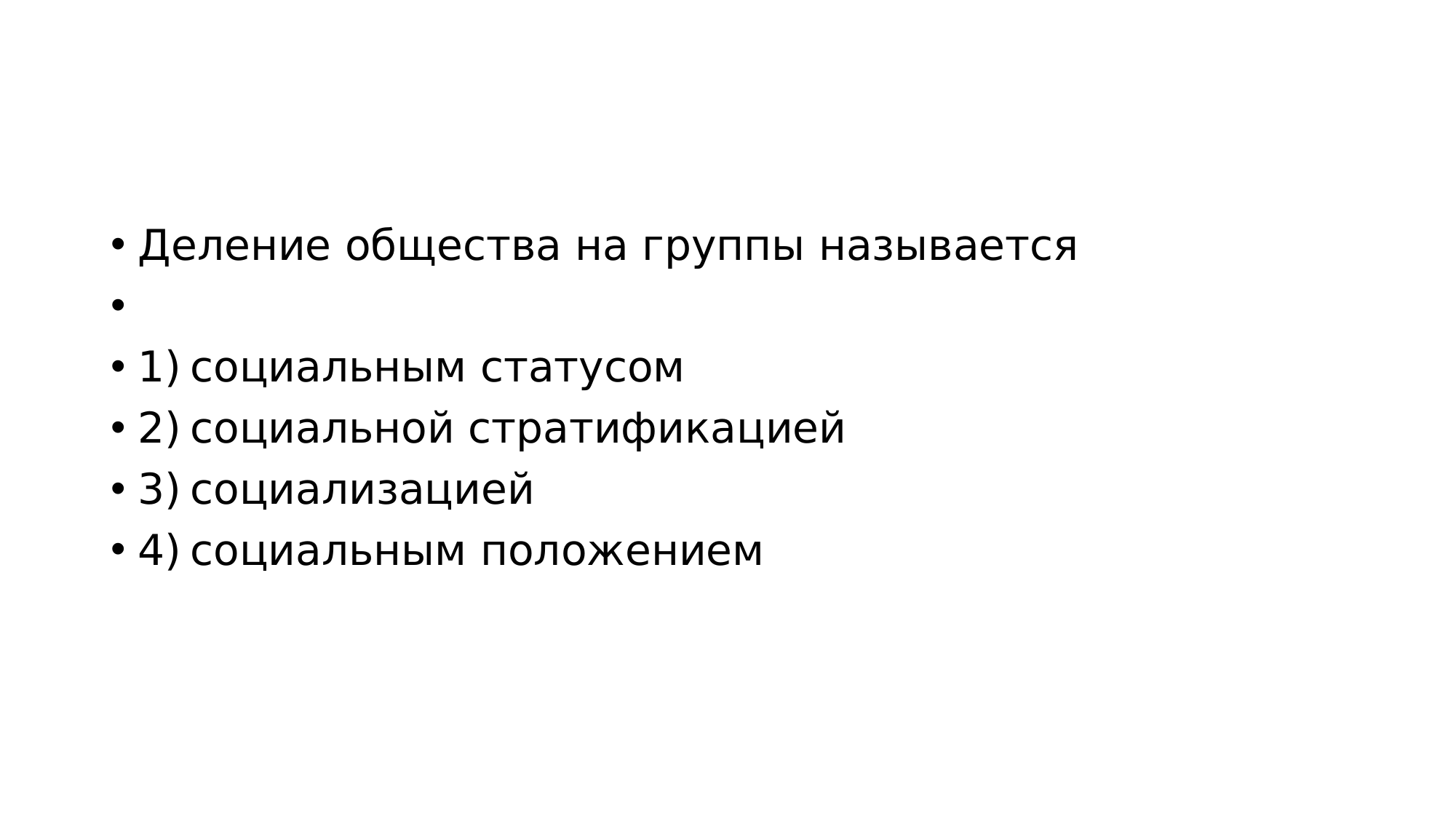

#
Деление общества на группы называется

1) социальным статусом
2) социальной стратификацией
3) социализацией
4) социальным положением